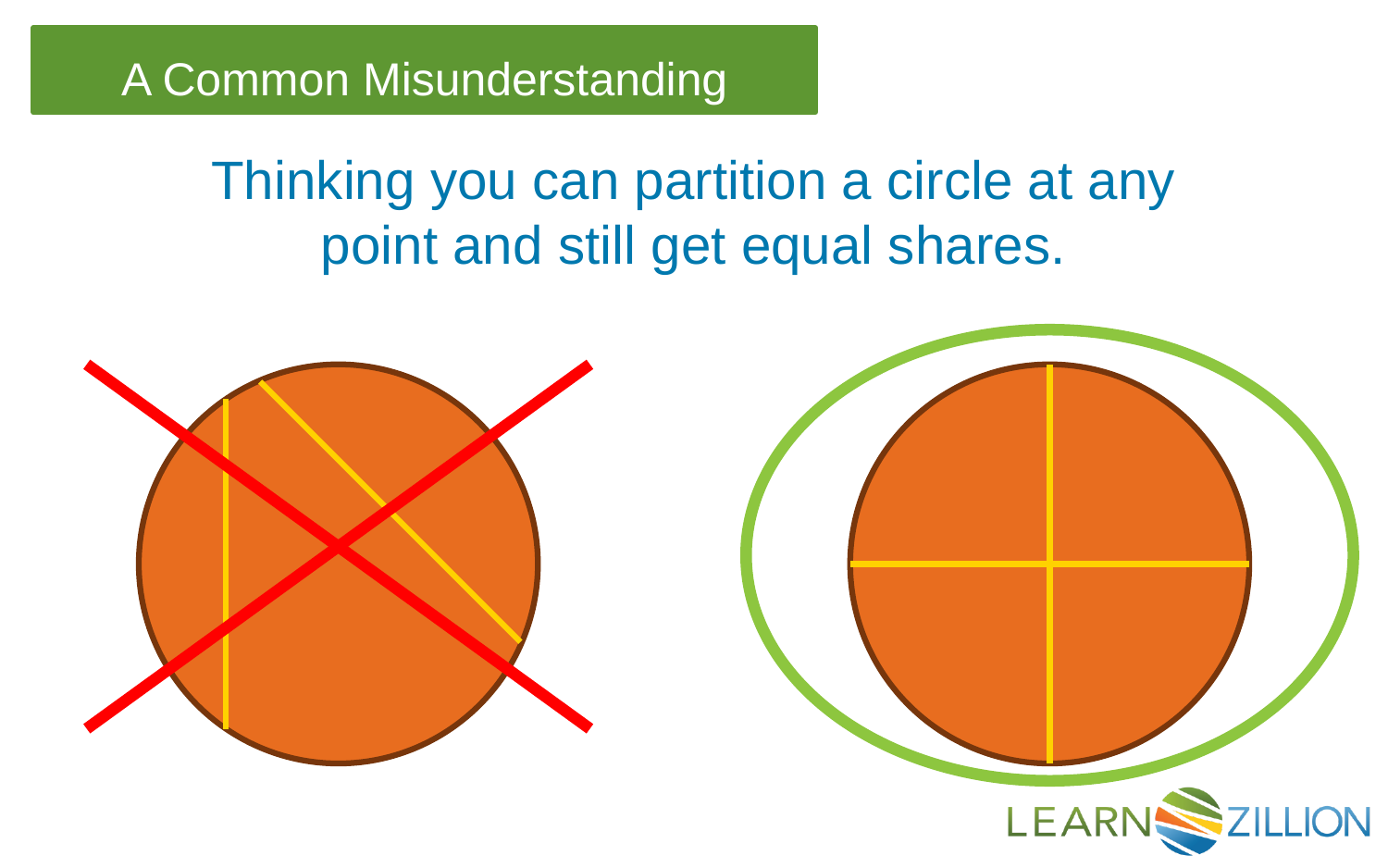

Thinking you can partition a circle at any point and still get equal shares.